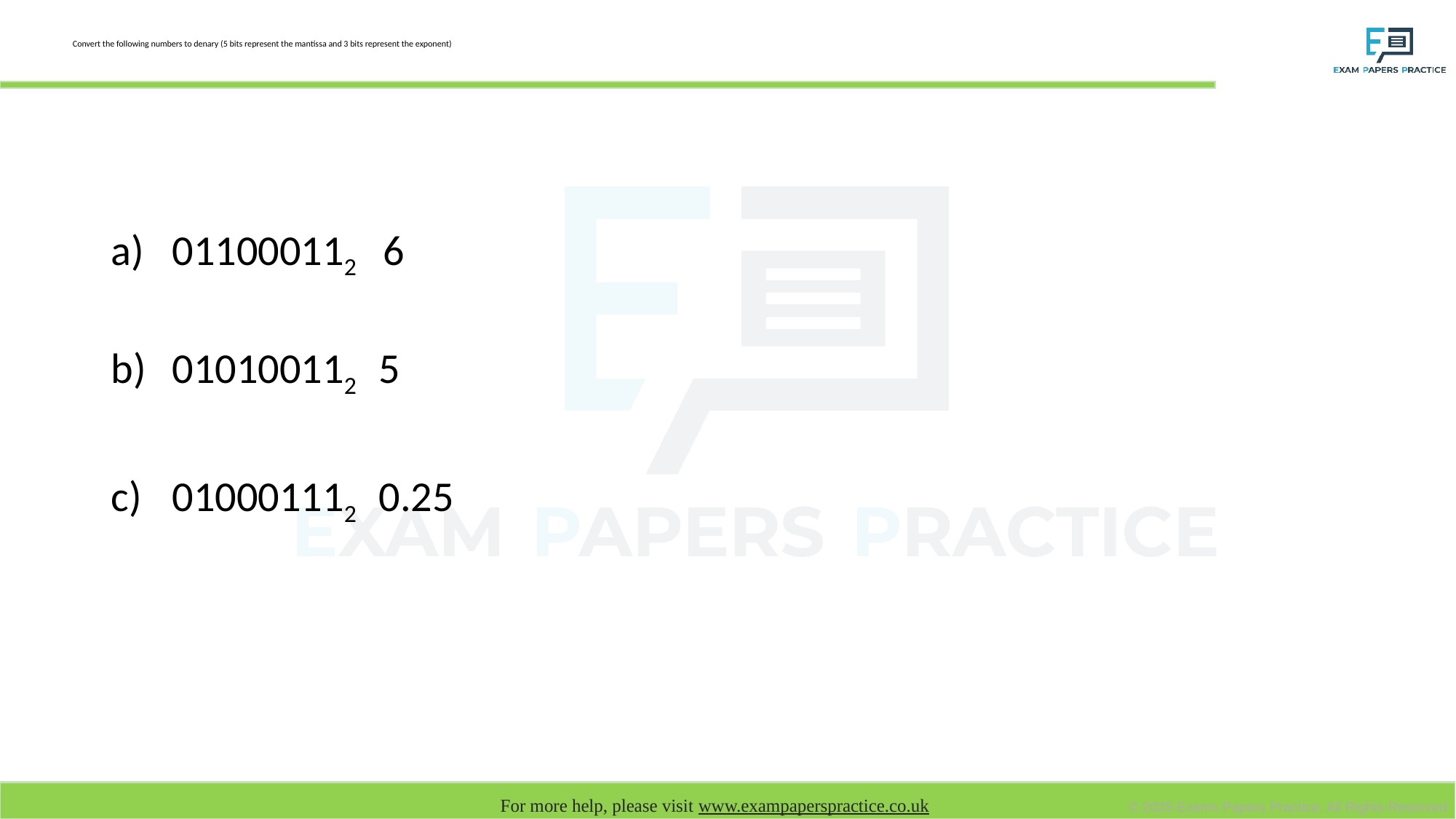

# Convert the following numbers to denary (5 bits represent the mantissa and 3 bits represent the exponent)
011000112    6

010100112    5

010001112    0.25